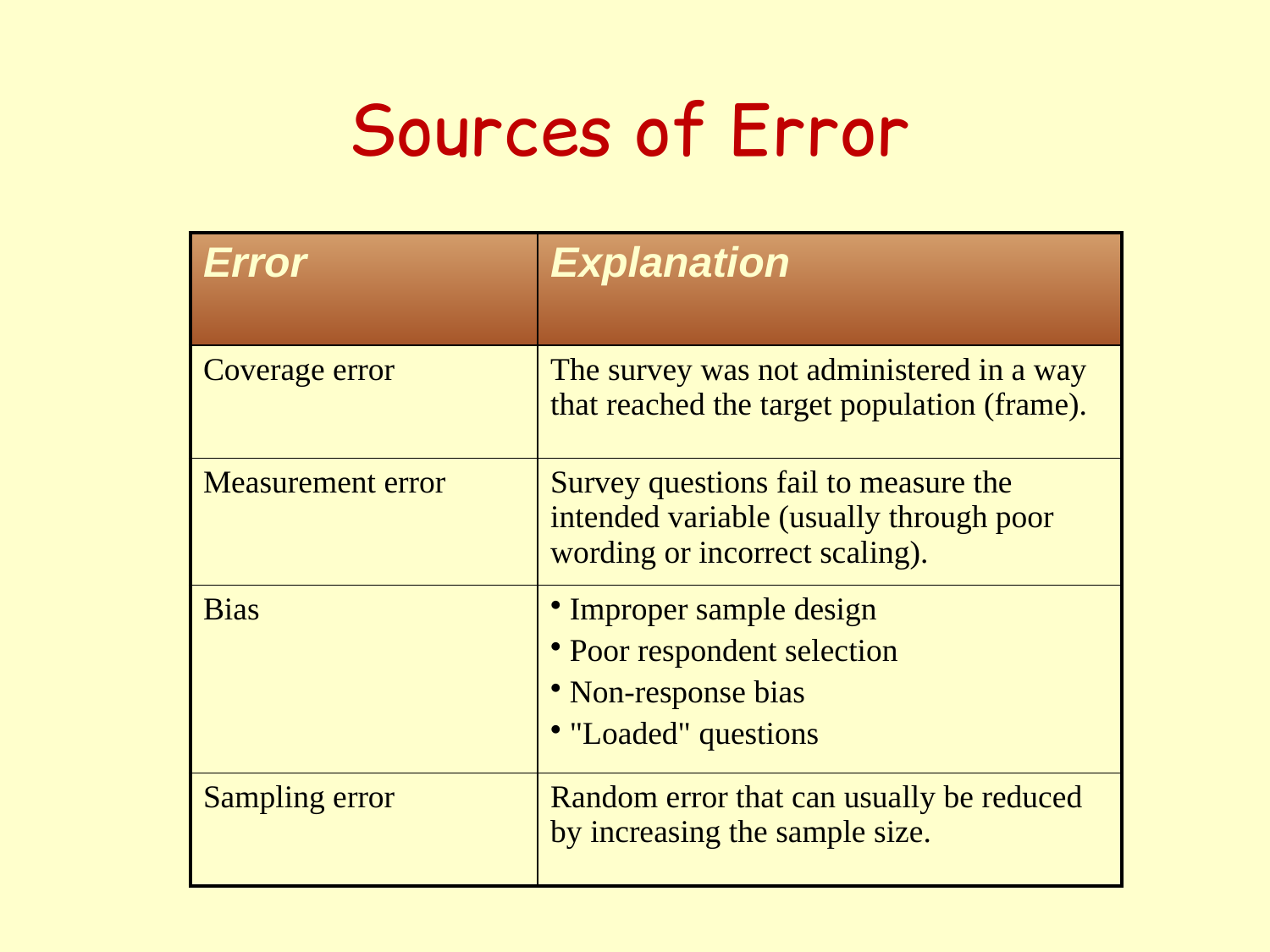

# Sources of Error

| Error | Explanation |
| --- | --- |
| Coverage error | The survey was not administered in a way that reached the target population (frame). |
| Measurement error | Survey questions fail to measure the intended variable (usually through poor wording or incorrect scaling). |
| Bias | Improper sample design Poor respondent selection Non-response bias "Loaded" questions |
| Sampling error | Random error that can usually be reduced by increasing the sample size. |